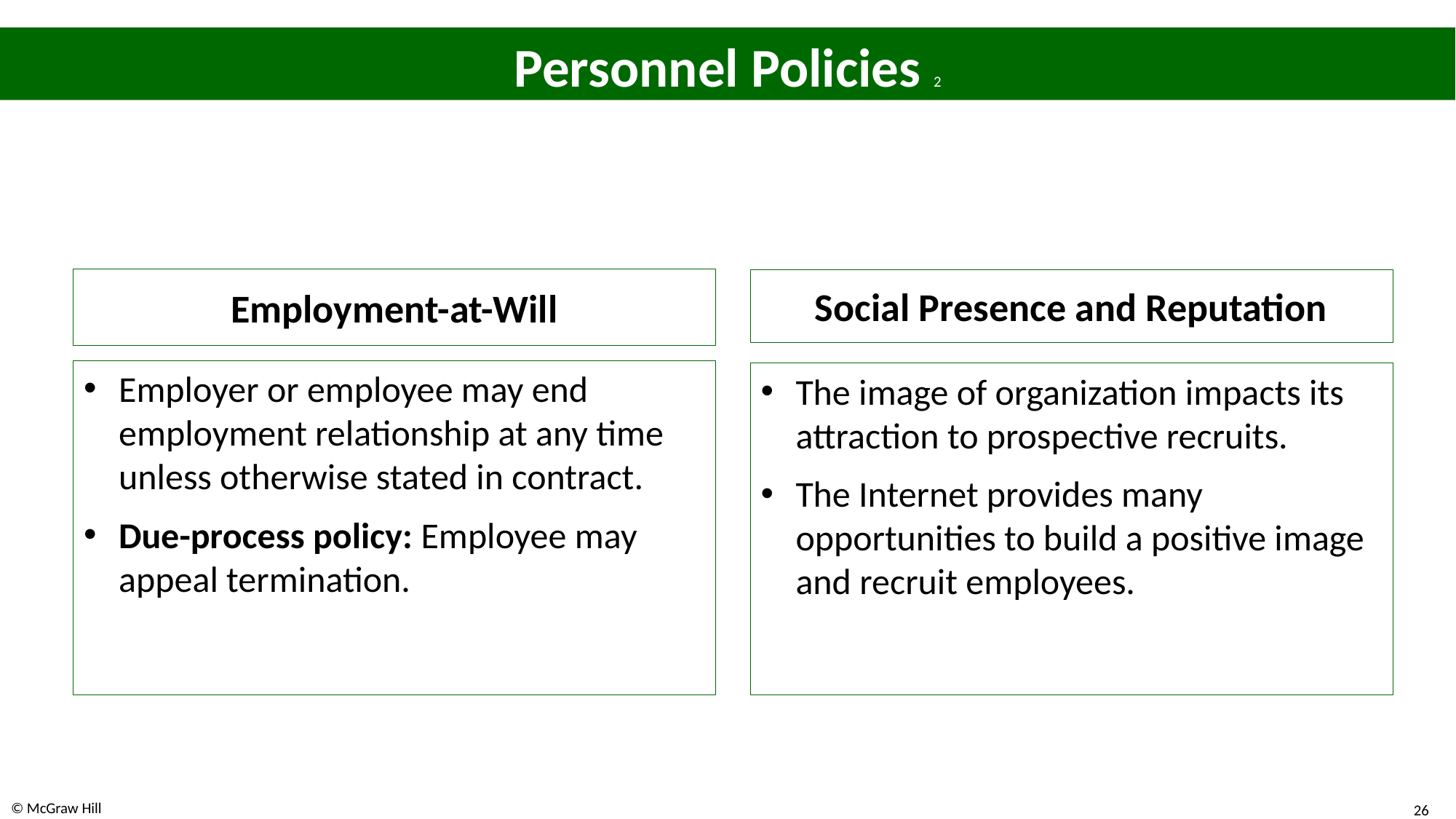

# Personnel Policies 2
Employment-at-Will
Social Presence and Reputation
Employer or employee may end employment relationship at any time unless otherwise stated in contract.
Due-process policy: Employee may appeal termination.
The image of organization impacts its attraction to prospective recruits.
The Internet provides many opportunities to build a positive image and recruit employees.